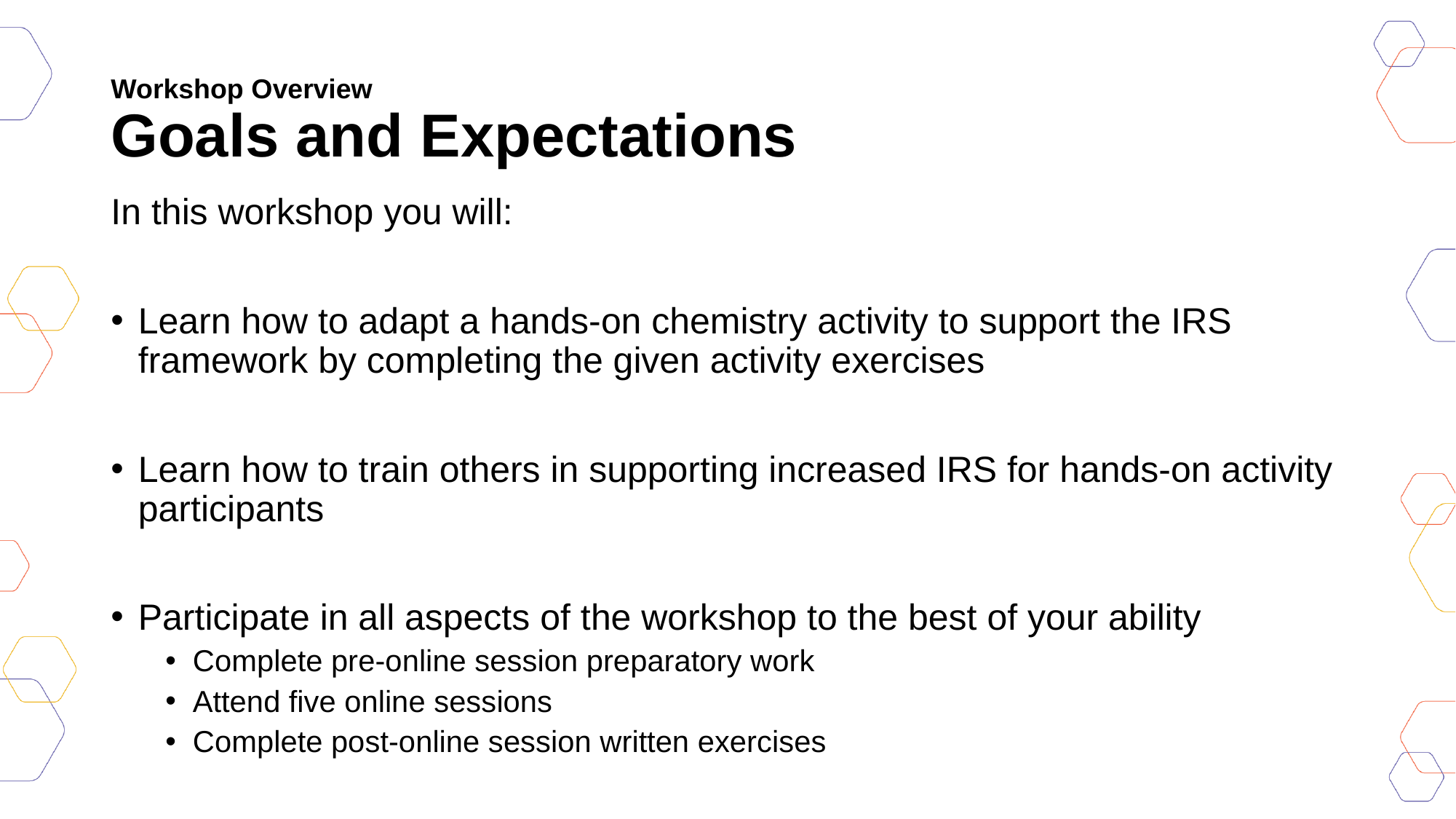

# Workshop Overview Goals and Expectations
In this workshop you will:

Learn how to adapt a hands-on chemistry activity to support the IRS framework by completing the given activity exercises

Learn how to train others in supporting increased IRS for hands-on activity participants

Participate in all aspects of the workshop to the best of your ability
Complete pre-online session preparatory work
Attend five online sessions
Complete post-online session written exercises